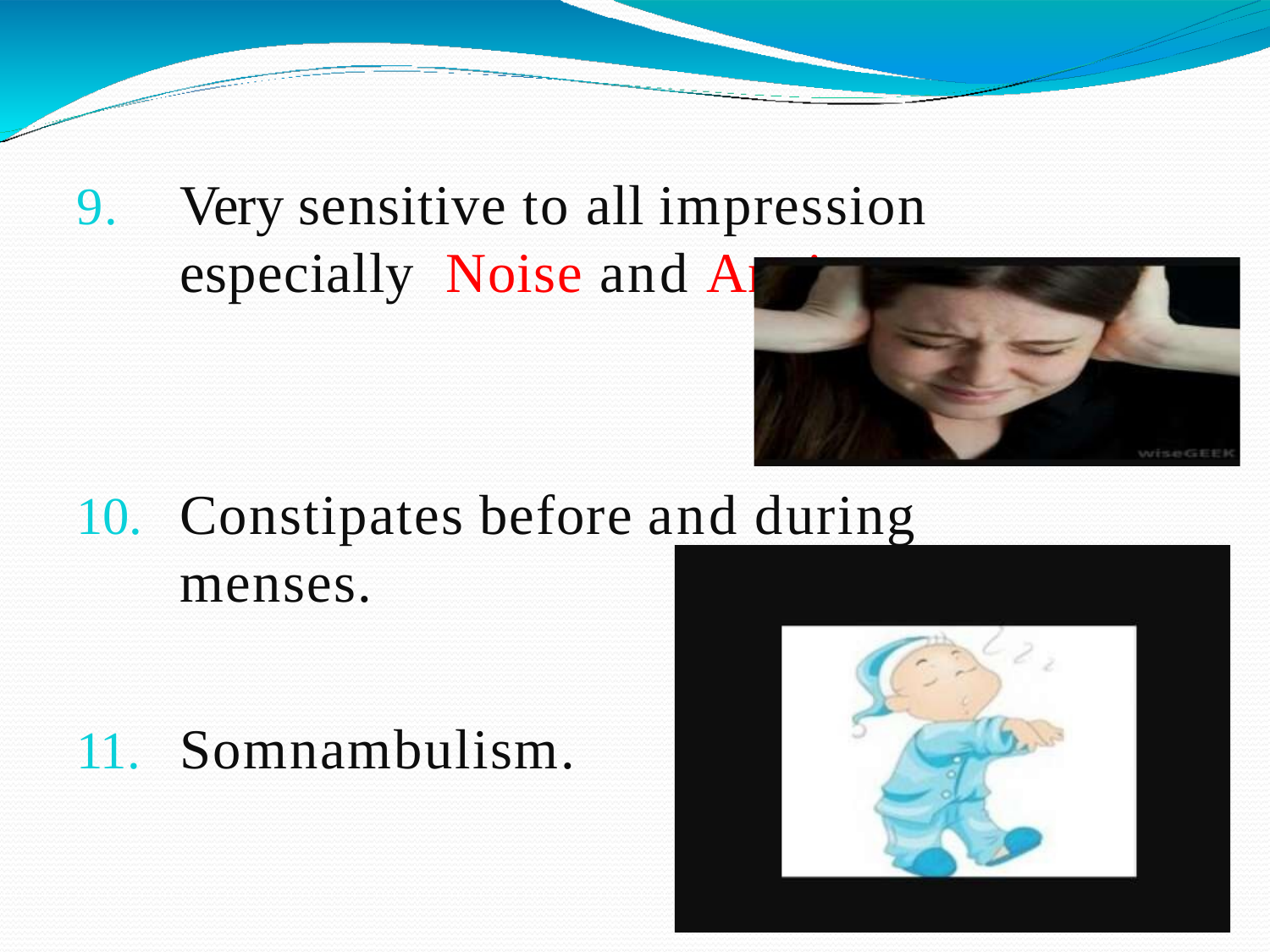

# 9.	Very sensitive to all impression especially  Noise and Anxiousness.

Constipates before and during menses.

Somnambulism.